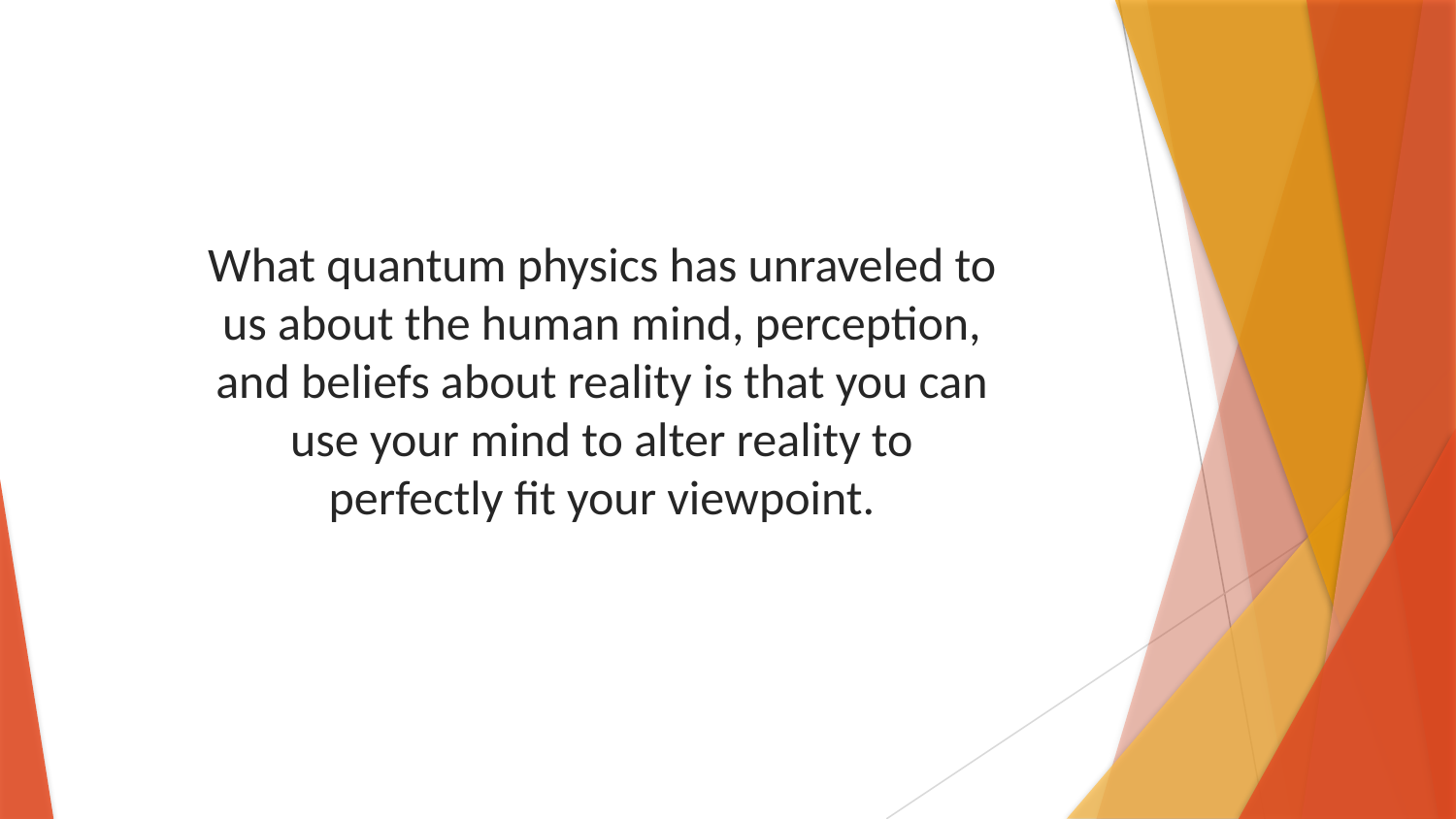

What quantum physics has unraveled to us about the human mind, perception, and beliefs about reality is that you can use your mind to alter reality to perfectly fit your viewpoint.